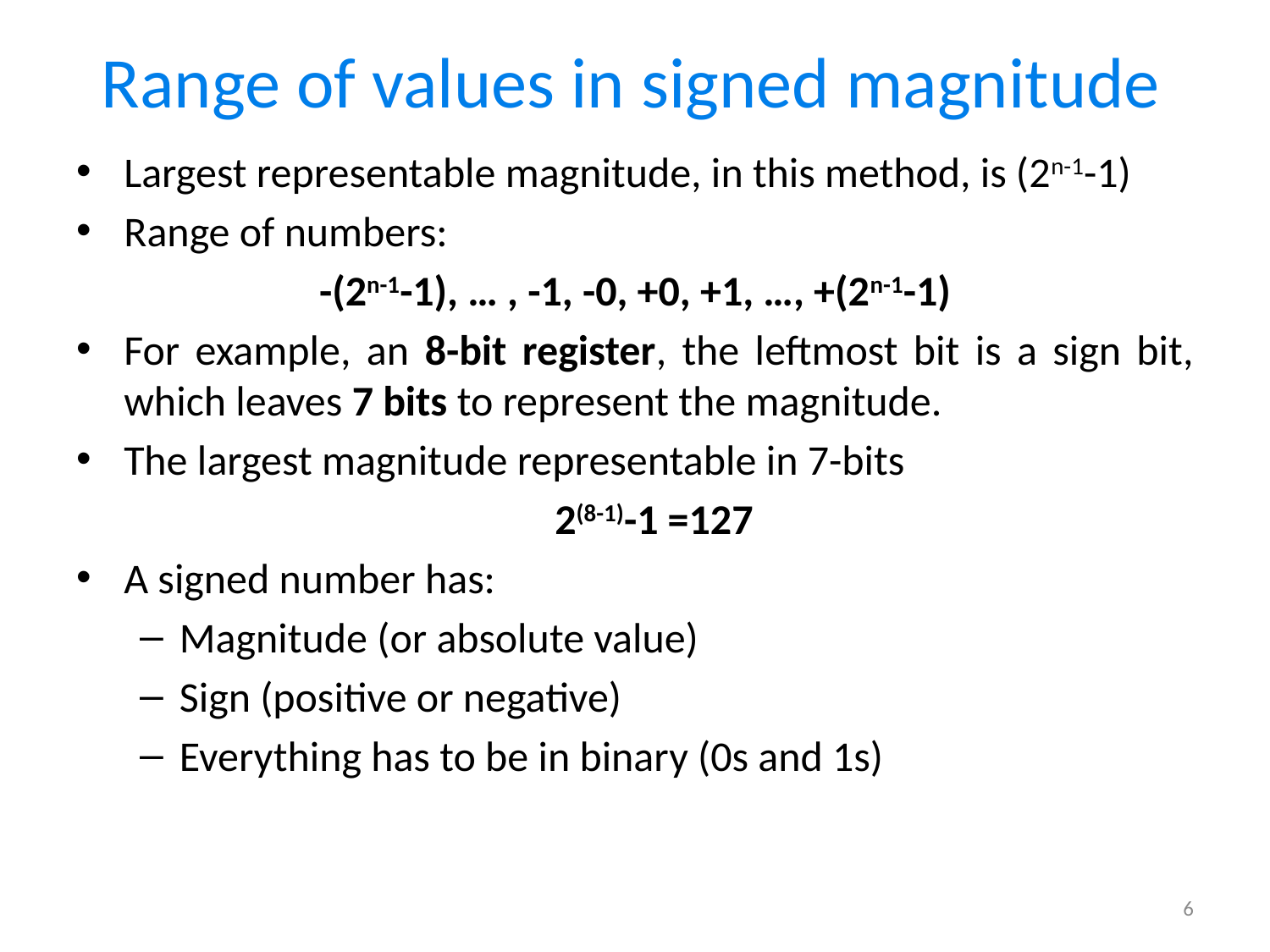

# Range of values in signed magnitude
Largest representable magnitude, in this method, is (2n-1-1)
Range of numbers:
-(2n-1-1), … , -1, -0, +0, +1, …, +(2n-1-1)
For example, an 8-bit register, the leftmost bit is a sign bit, which leaves 7 bits to represent the magnitude.
The largest magnitude representable in 7-bits
	2(8-1)-1 =127
A signed number has:
Magnitude (or absolute value)
Sign (positive or negative)
Everything has to be in binary (0s and 1s)

6